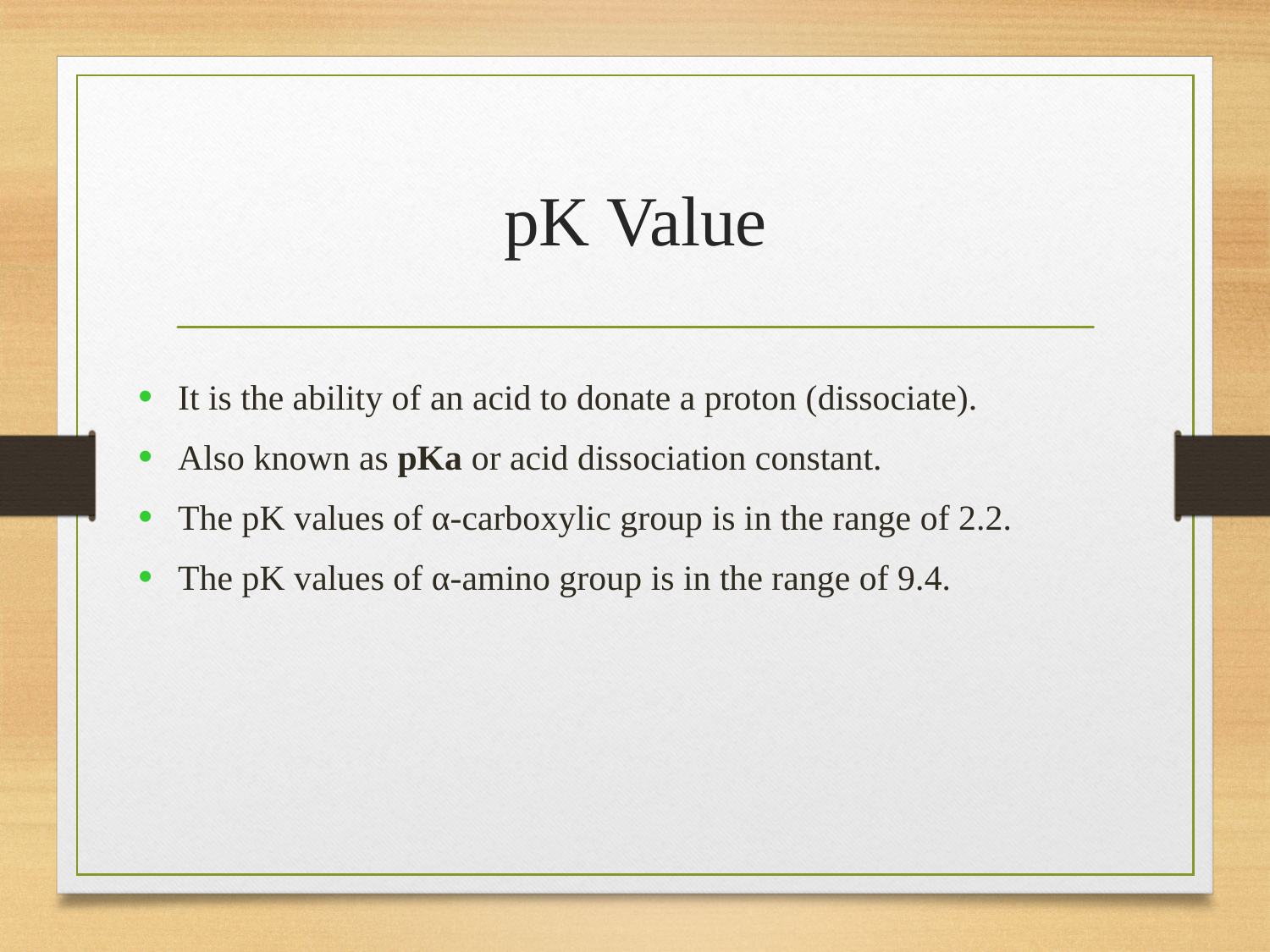

# pK Value
It is the ability of an acid to donate a proton (dissociate).
Also known as pKa or acid dissociation constant.
The pK values of α-carboxylic group is in the range of 2.2.
The pK values of α-amino group is in the range of 9.4.